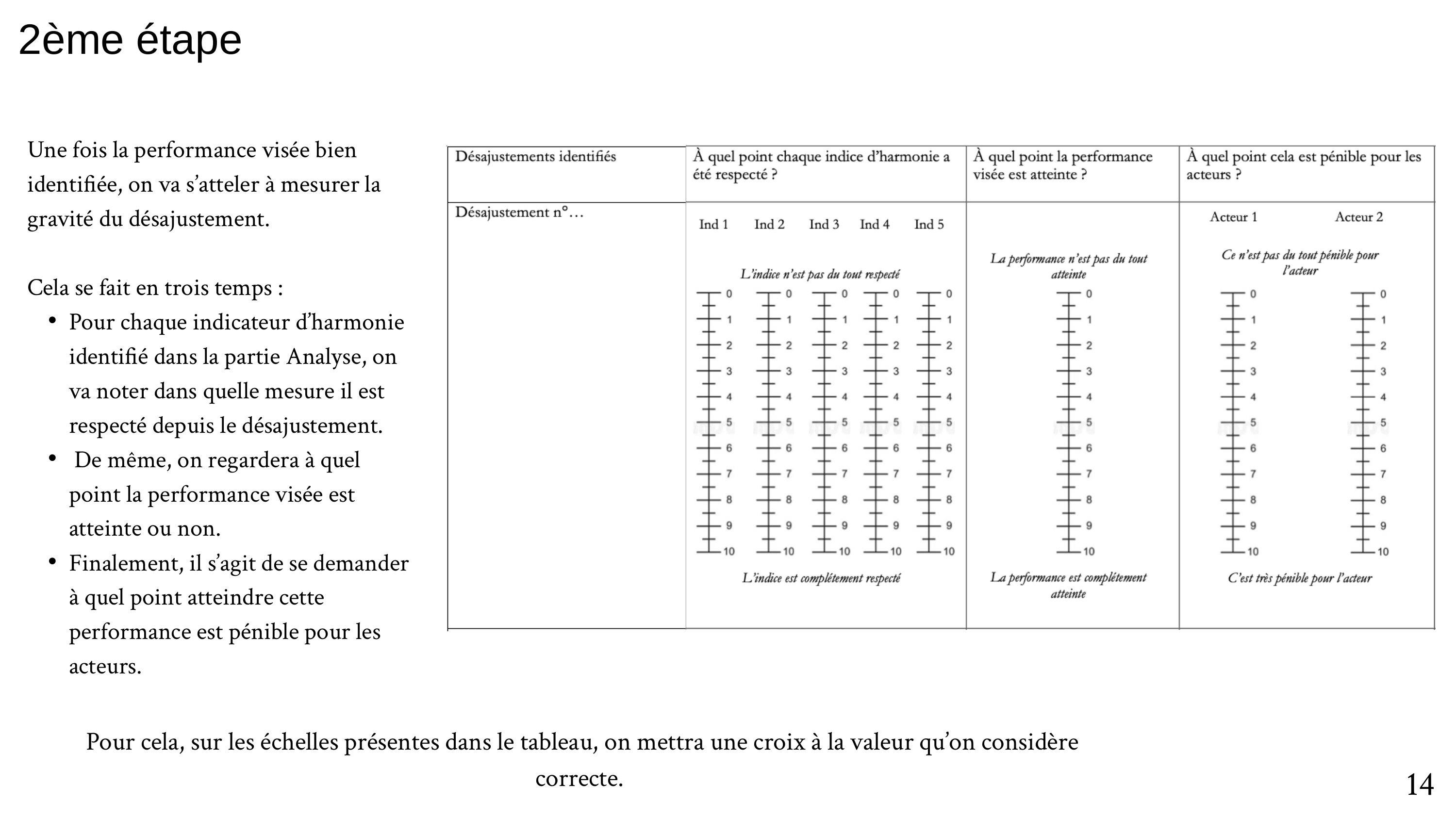

2ème étape
Une fois la performance visée bien identifiée, on va s’atteler à mesurer la gravité du désajustement.

Cela se fait en trois temps :
Pour chaque indicateur d’harmonie identifié dans la partie Analyse, on va noter dans quelle mesure il est respecté depuis le désajustement.
 De même, on regardera à quel point la performance visée est atteinte ou non.
Finalement, il s’agit de se demander à quel point atteindre cette performance est pénible pour les acteurs.

Pour cela, sur les échelles présentes dans le tableau, on mettra une croix à la valeur qu’on considère correcte.
14